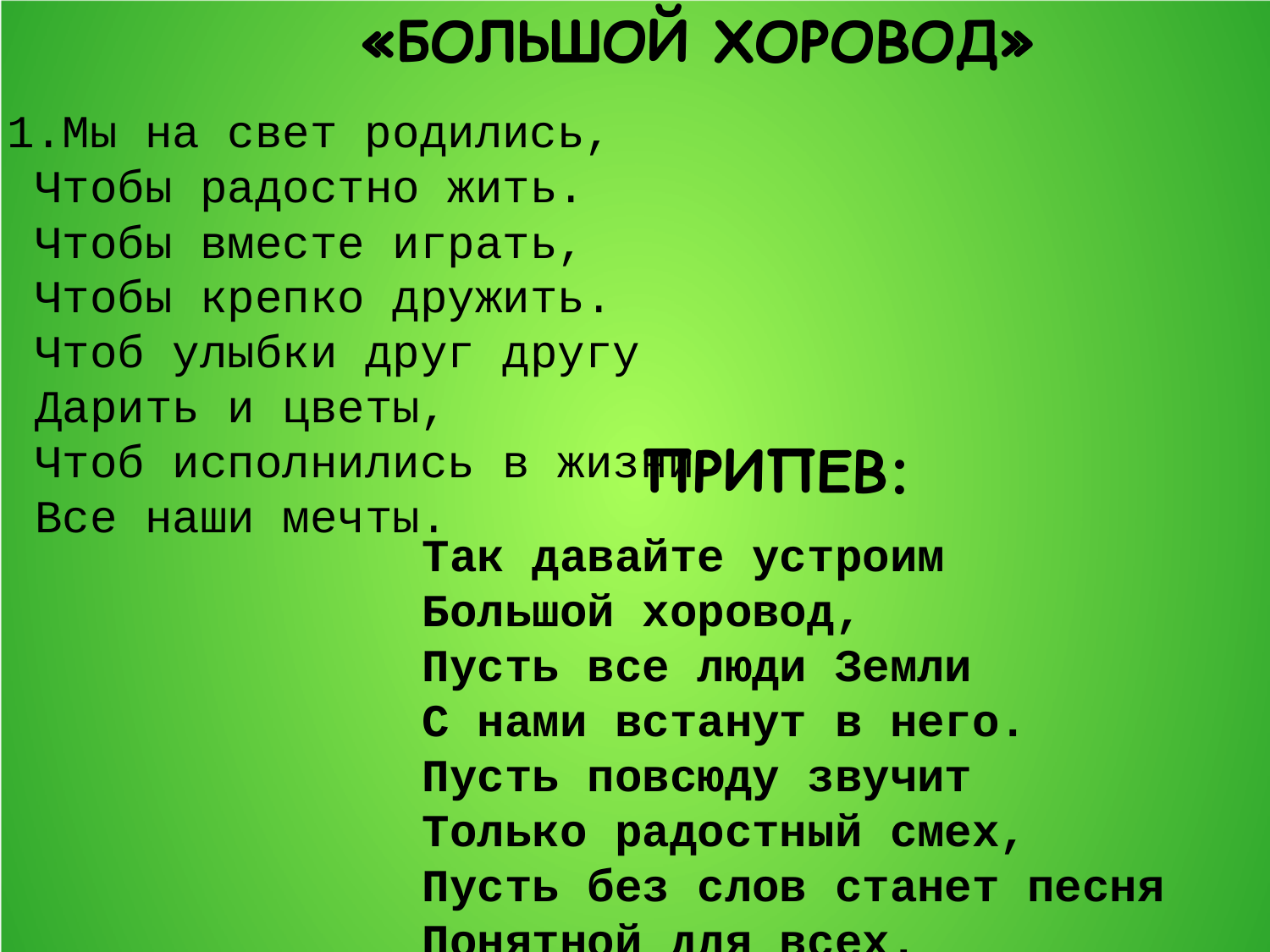

«БОЛЬШОЙ ХОРОВОД»

  1.Мы на свет родились,
   Чтобы радостно жить.
   Чтобы вместе играть,
   Чтобы крепко дружить.
   Чтоб улыбки друг другу
   Дарить и цветы,
   Чтоб исполнились в жизни
   Все наши мечты.

ПРИПЕВ:
Так давайте устроим
Большой хоровод,
Пусть все люди Земли
С нами встанут в него.
Пусть повсюду звучит
Только радостный смех,
Пусть без слов станет песня
Понятной для всех.